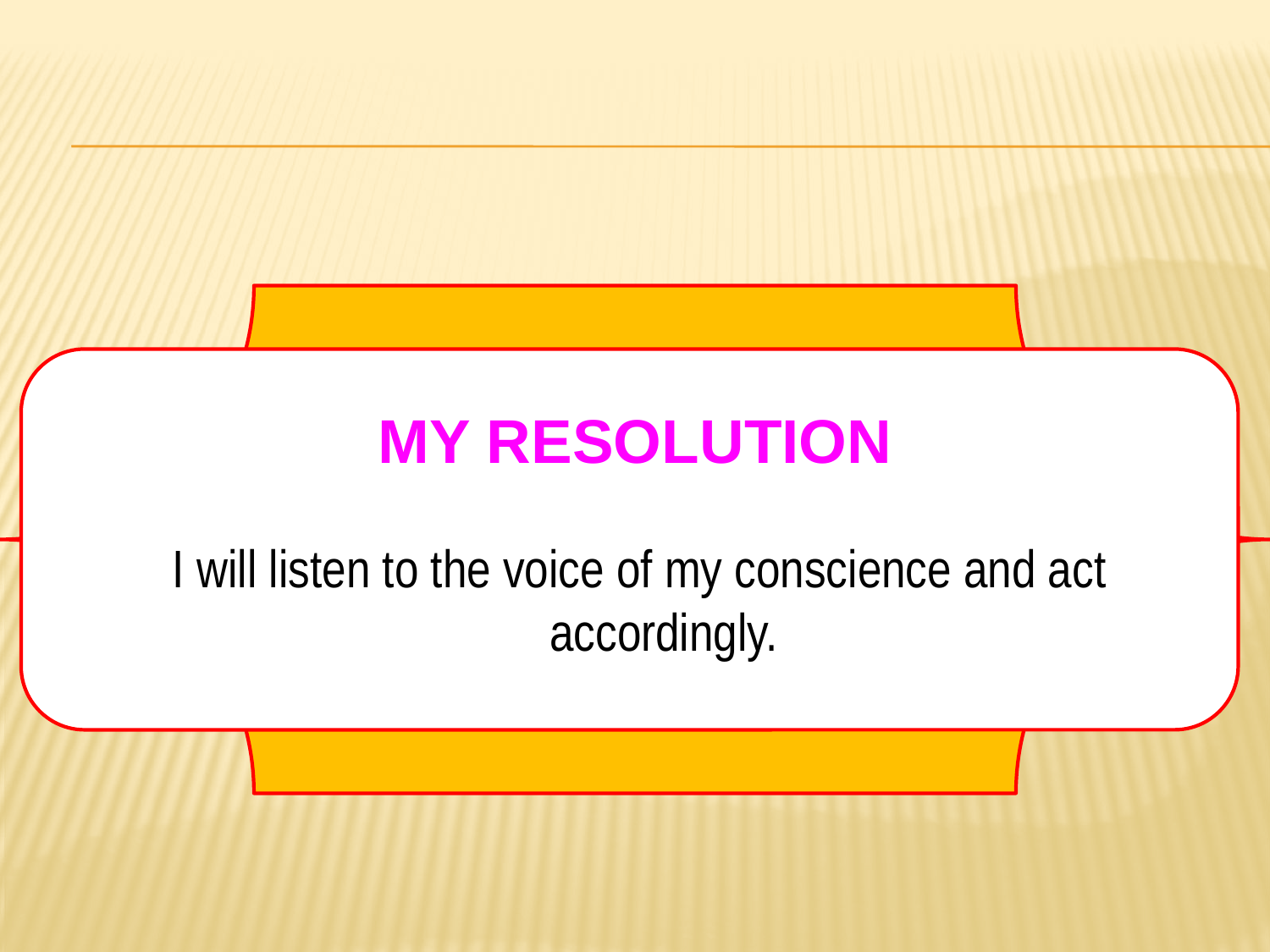

# MY resolution
I will listen to the voice of my conscience and act accordingly.